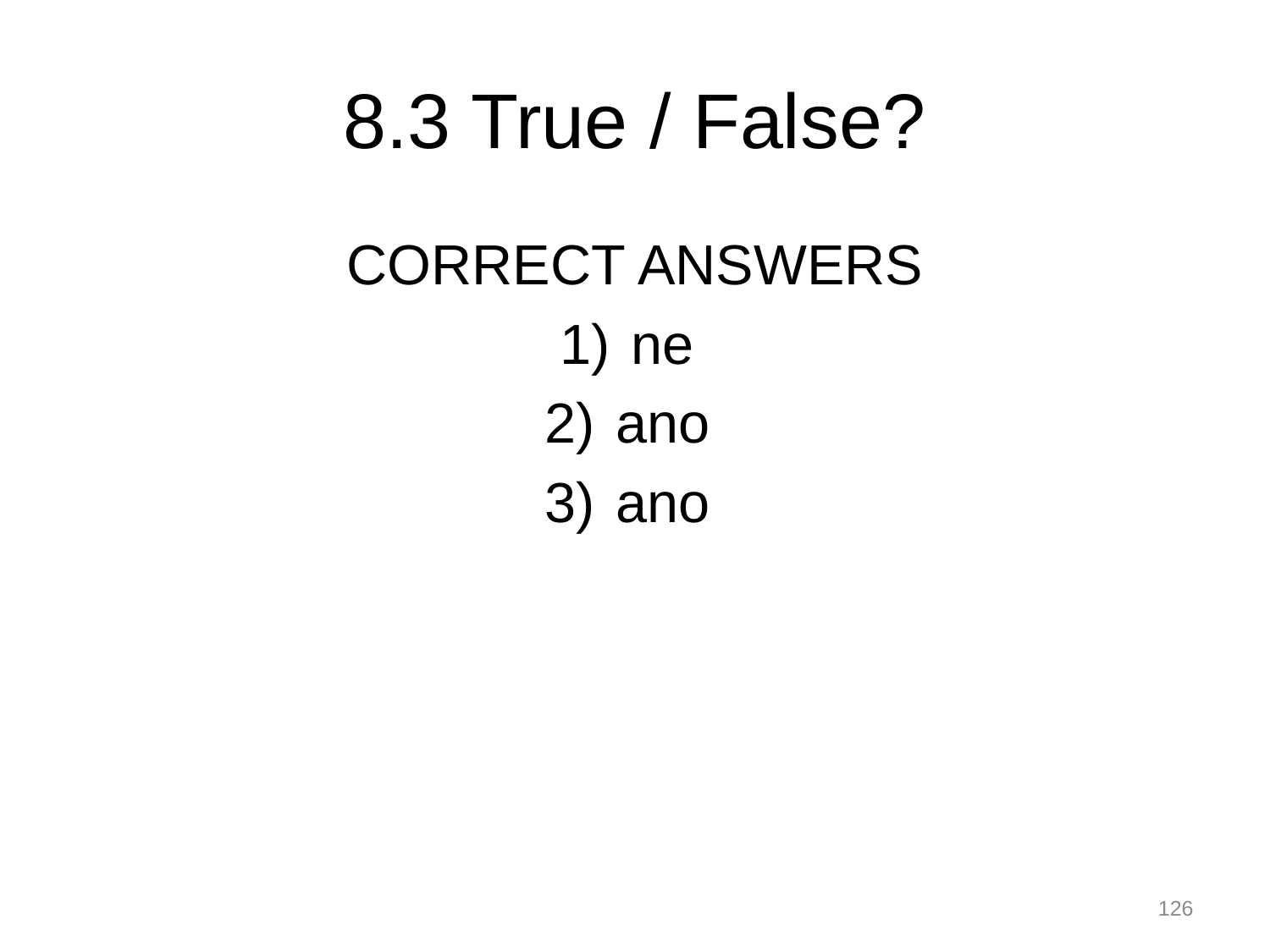

# 8.3 True / False?
CORRECT ANSWERS
ne
ano
ano
126